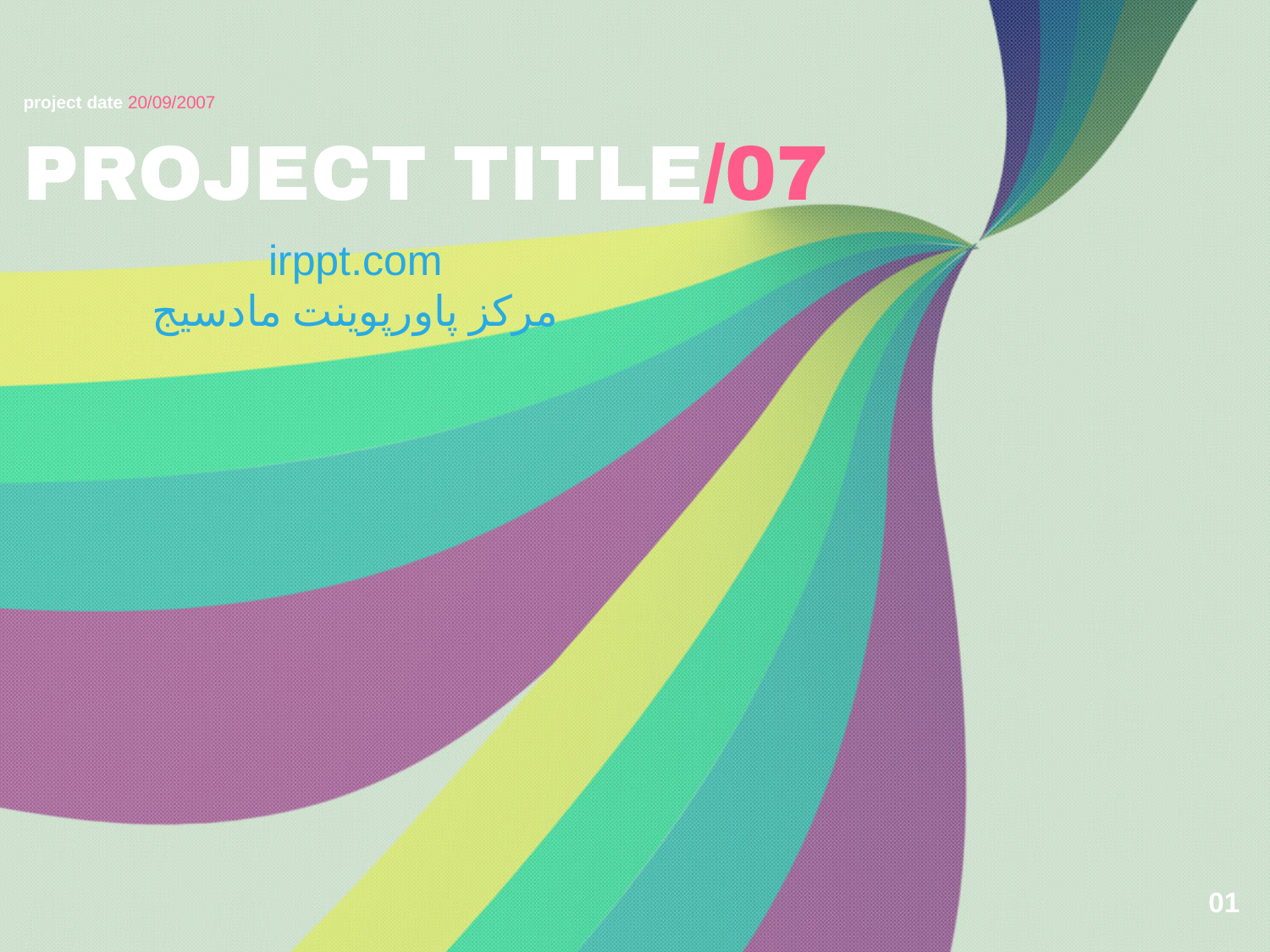

PROJECT TITLE/07
project date 20/09/2007
irppt.com
مرکز پاورپوینت مادسیج

01